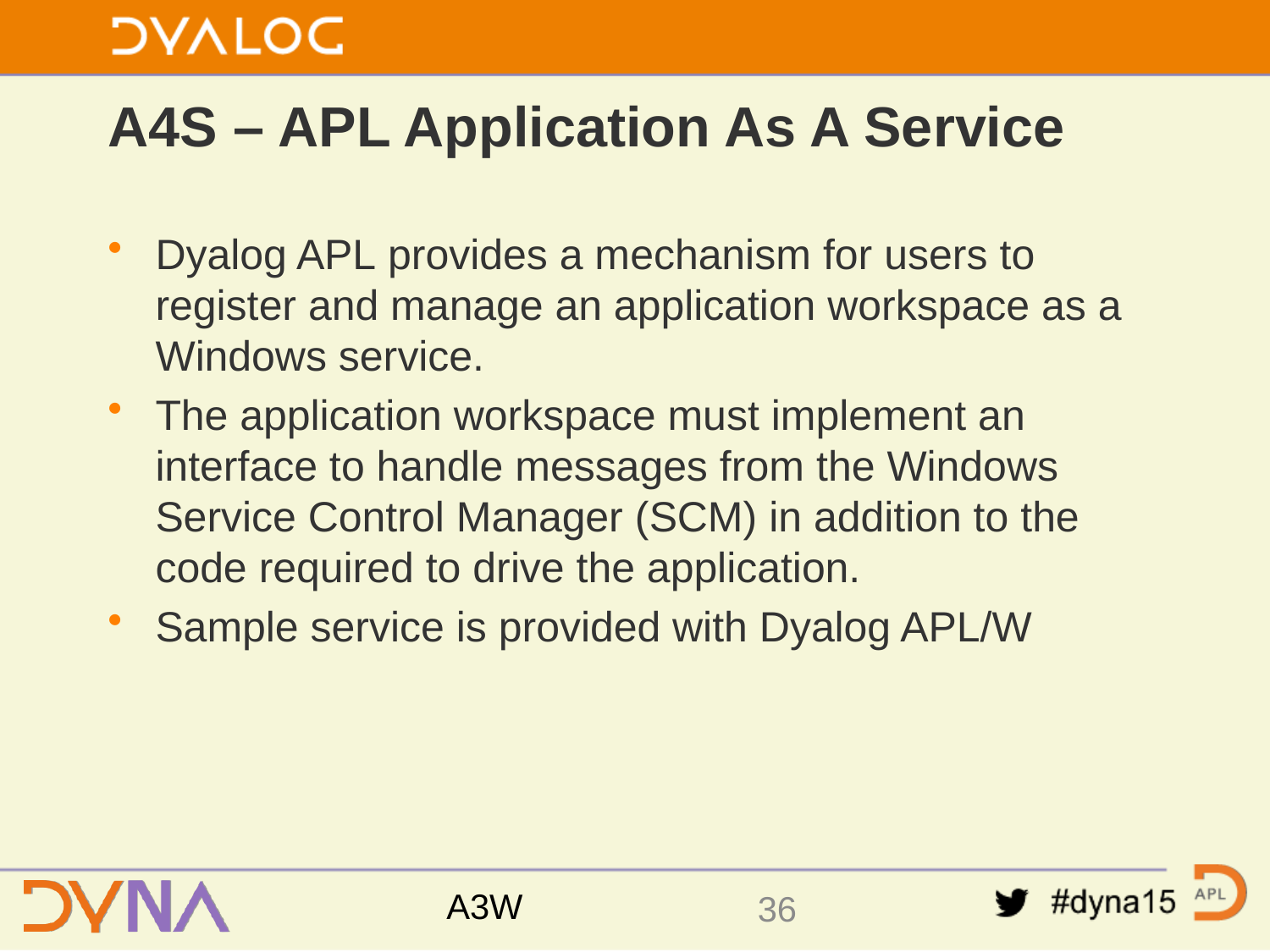

# A4S – APL Application As A Service
Dyalog APL provides a mechanism for users to register and manage an application workspace as a Windows service.
The application workspace must implement an interface to handle messages from the Windows Service Control Manager (SCM) in addition to the code required to drive the application.
Sample service is provided with Dyalog APL/W
36
A3W